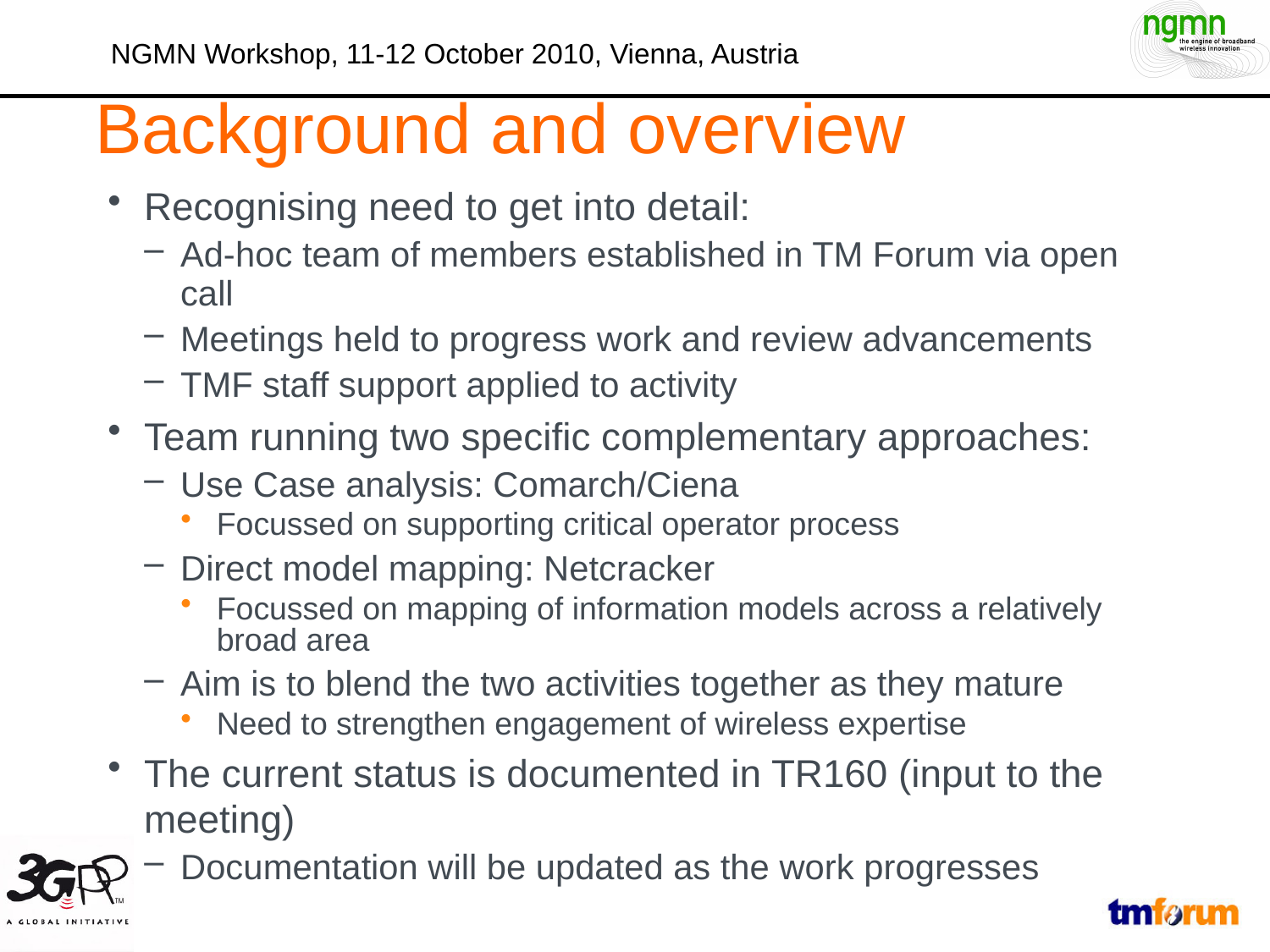

Background and overview
Recognising need to get into detail:
Ad-hoc team of members established in TM Forum via open call
Meetings held to progress work and review advancements
TMF staff support applied to activity
Team running two specific complementary approaches:
Use Case analysis: Comarch/Ciena
Focussed on supporting critical operator process
Direct model mapping: Netcracker
Focussed on mapping of information models across a relatively broad area
Aim is to blend the two activities together as they mature
Need to strengthen engagement of wireless expertise
The current status is documented in TR160 (input to the meeting)
Documentation will be updated as the work progresses